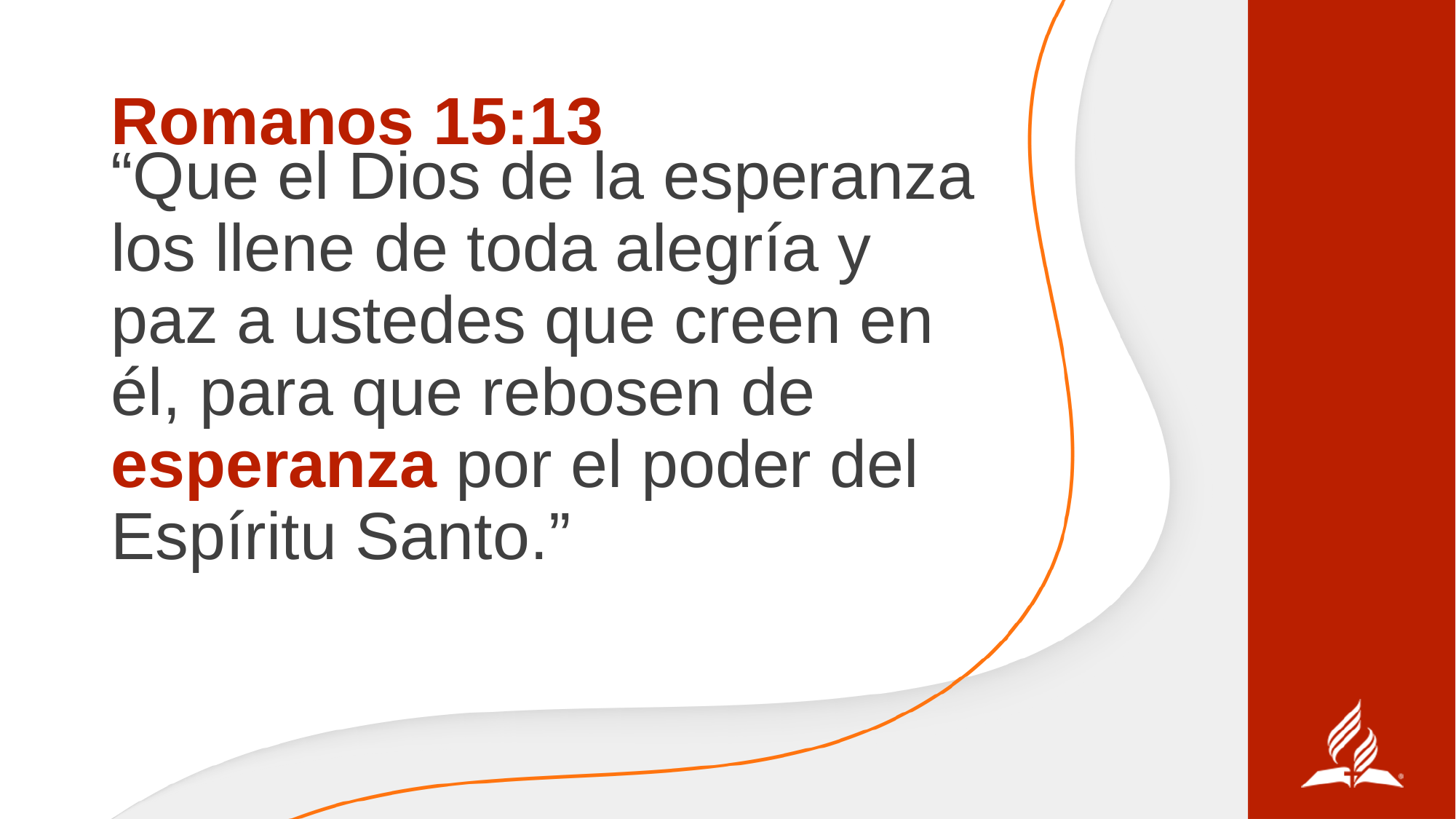

# Romanos 15:13
“Que el Dios de la esperanza los llene de toda alegría y paz a ustedes que creen en él, para que rebosen de esperanza por el poder del Espíritu Santo.”